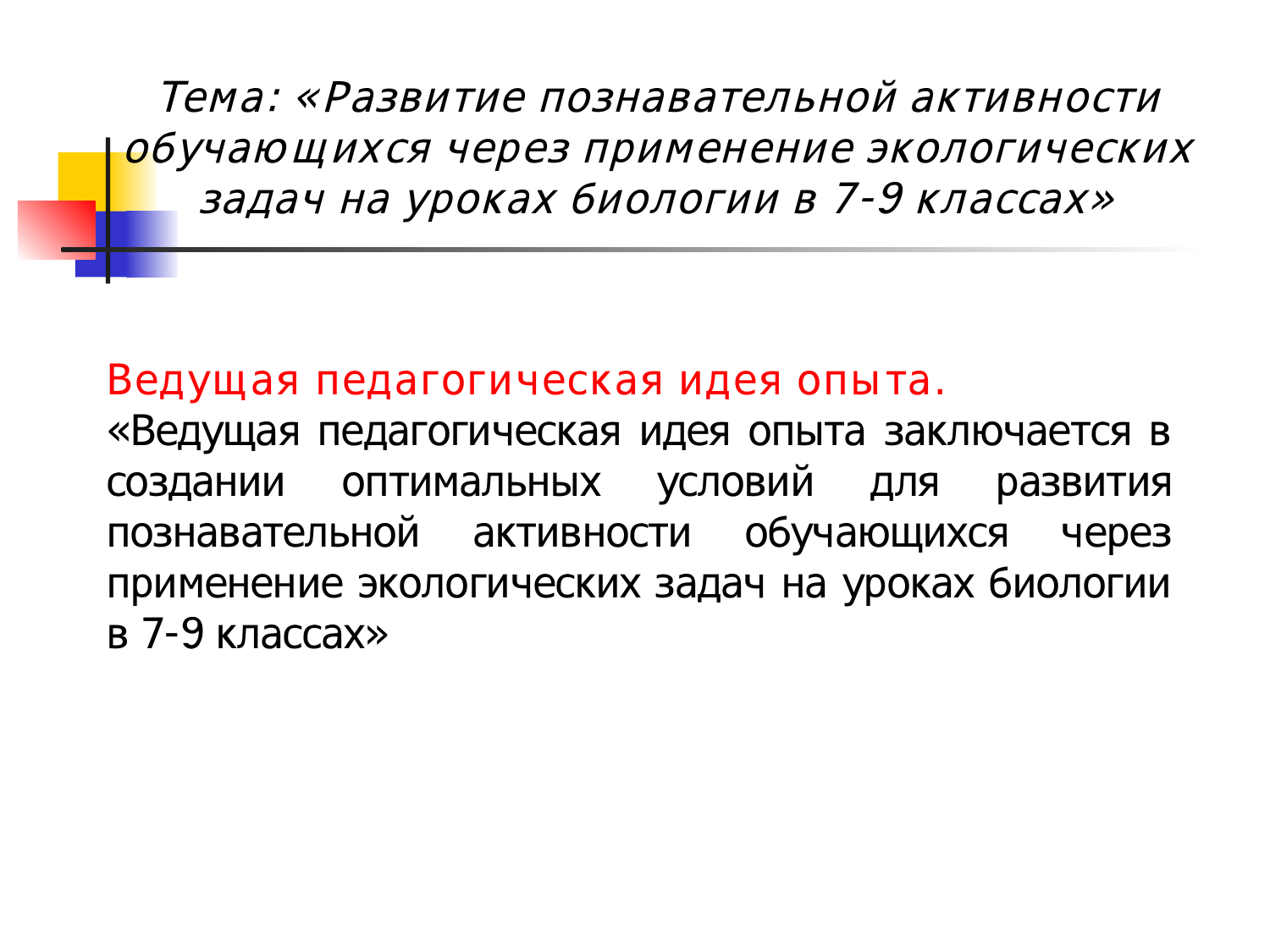

Тема: «Развитие познавательной активности обучающихся через применение экологических задач на уроках биологии в 7-9 классах»
Ведущая педагогическая идея опыта.
«Ведущая педагогическая идея опыта заключается в создании оптимальных условий для развития познавательной активности обучающихся через применение экологических задач на уроках биологии в 7-9 классах»